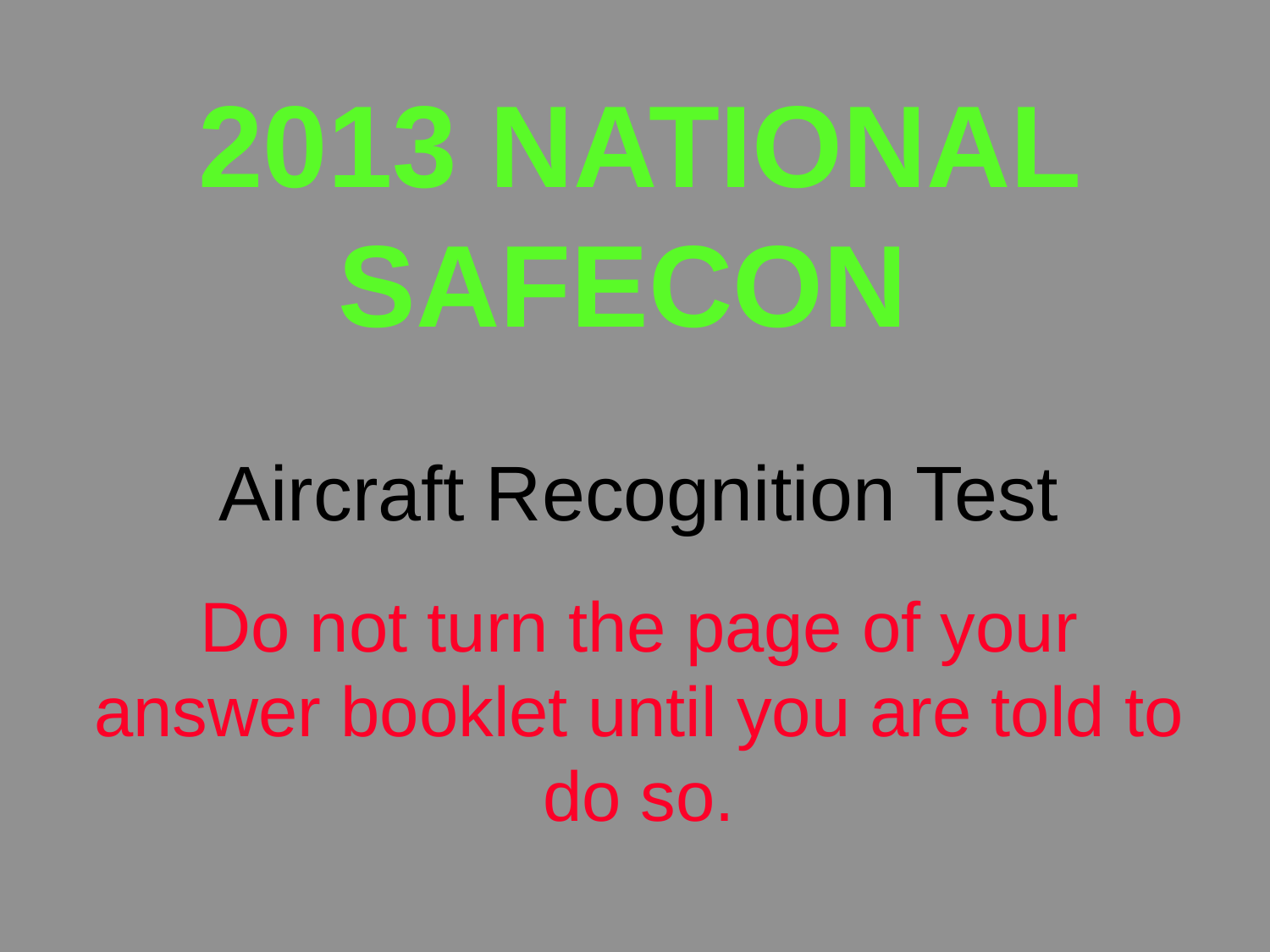

# 2013 NATIONAL SAFECON Aircraft Recognition Test
Do not turn the page of your answer booklet until you are told to do so.